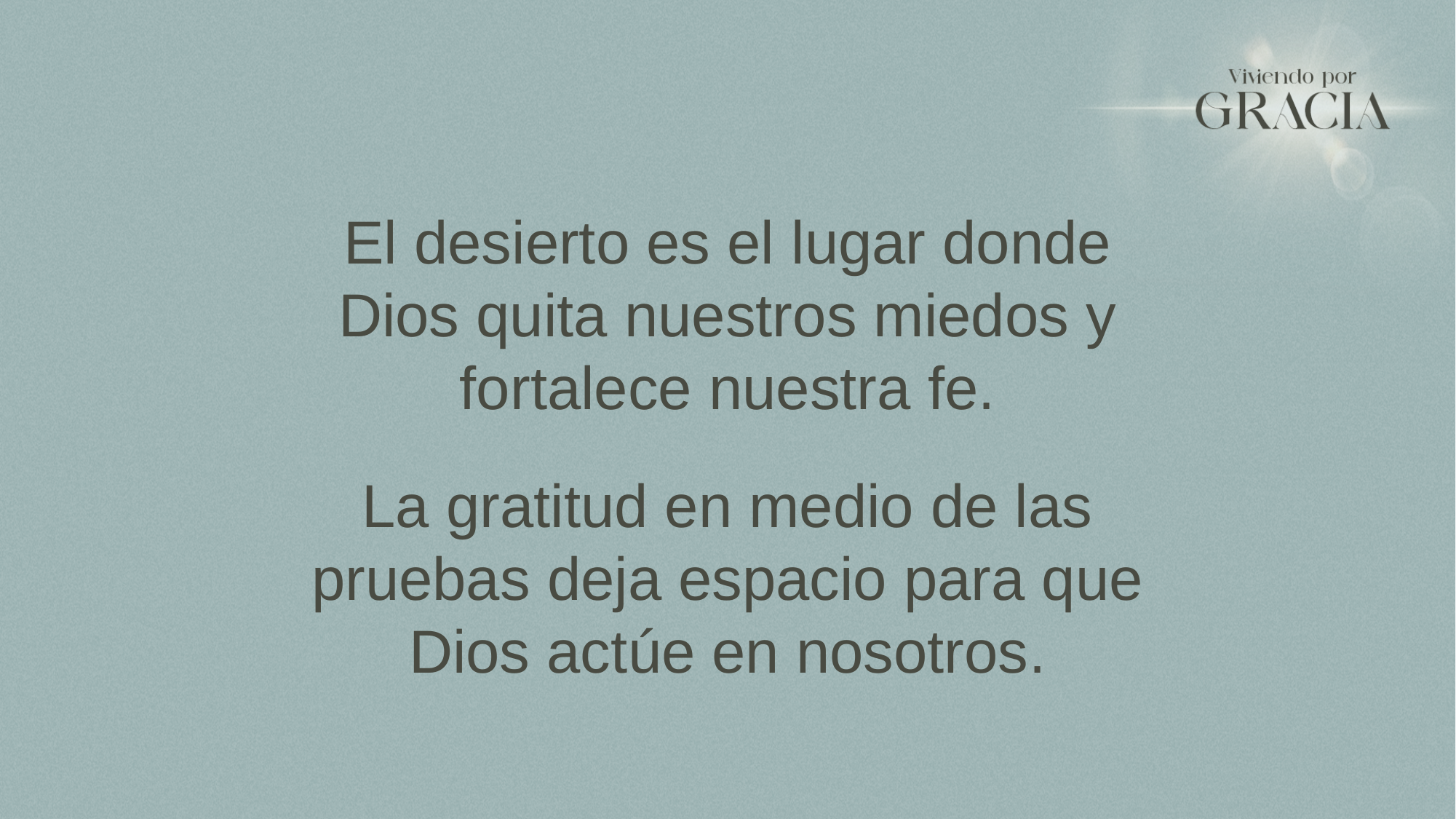

El desierto es el lugar donde Dios quita nuestros miedos y fortalece nuestra fe.
La gratitud en medio de las pruebas deja espacio para que Dios actúe en nosotros.